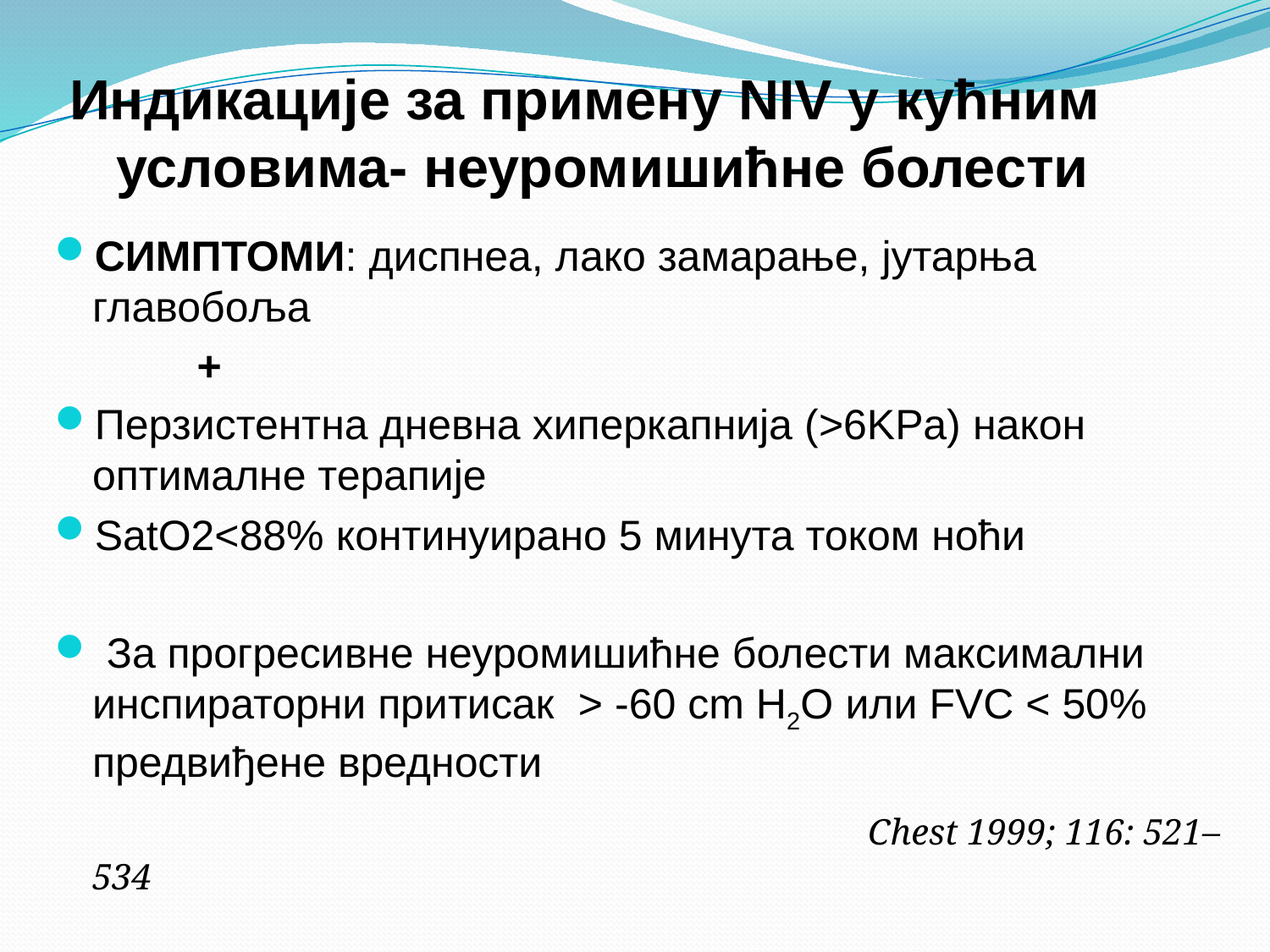

# Индикације за примену NIV у кућним условима- неуромишићне болести
СИМПТОМИ: диспнеа, лако замарање, јутарња главобоља
            +
Перзистентна дневна хиперкапнија (>6KPa) након оптималне терапије
SatO2<88% континуирано 5 минута током ноћи

 За прогресивне неуромишићне болести максимални инспираторни притисак  > -60 cm H2O или FVC < 50% предвиђене вредности
                                                               Chest 1999; 116: 521–534